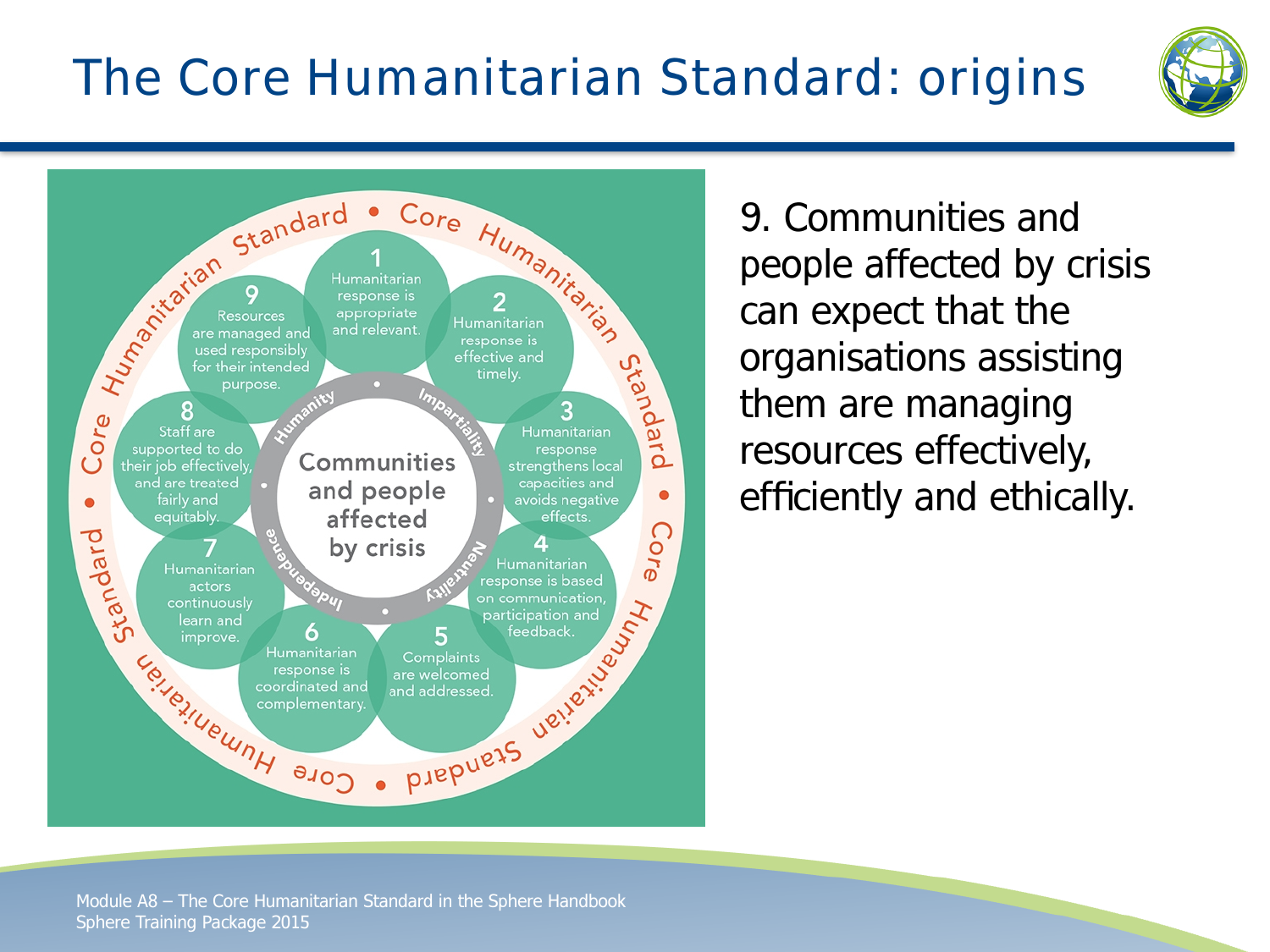

# The Core Humanitarian Standard: origins
9. Communities and people affected by crisis can expect that the organisations assisting them are managing resources effectively, efficiently and ethically.
Module A8 – The Core Humanitarian Standard in the Sphere Handbook
Sphere Training Package 2015